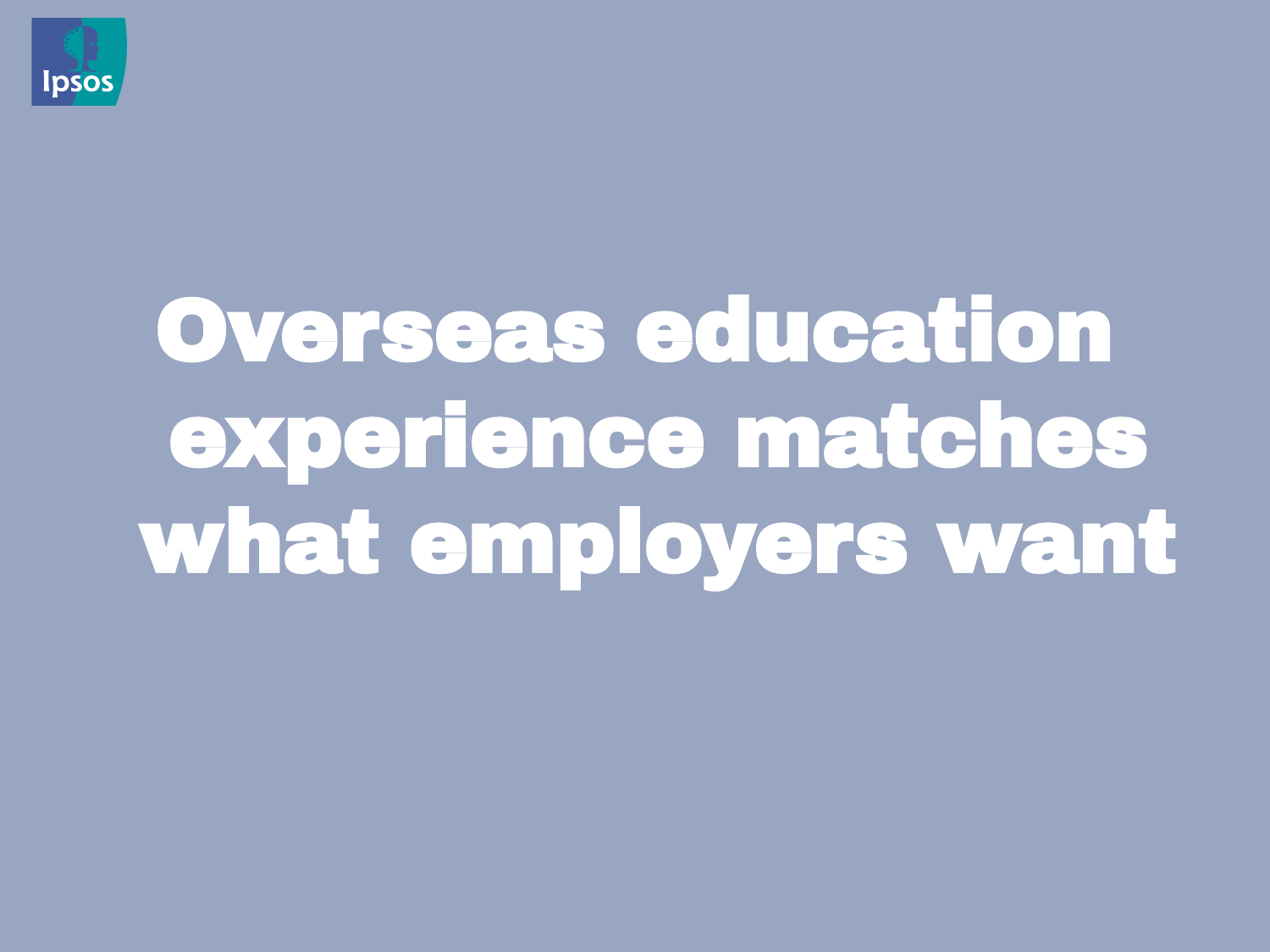

Overseas education experience matches what employers want